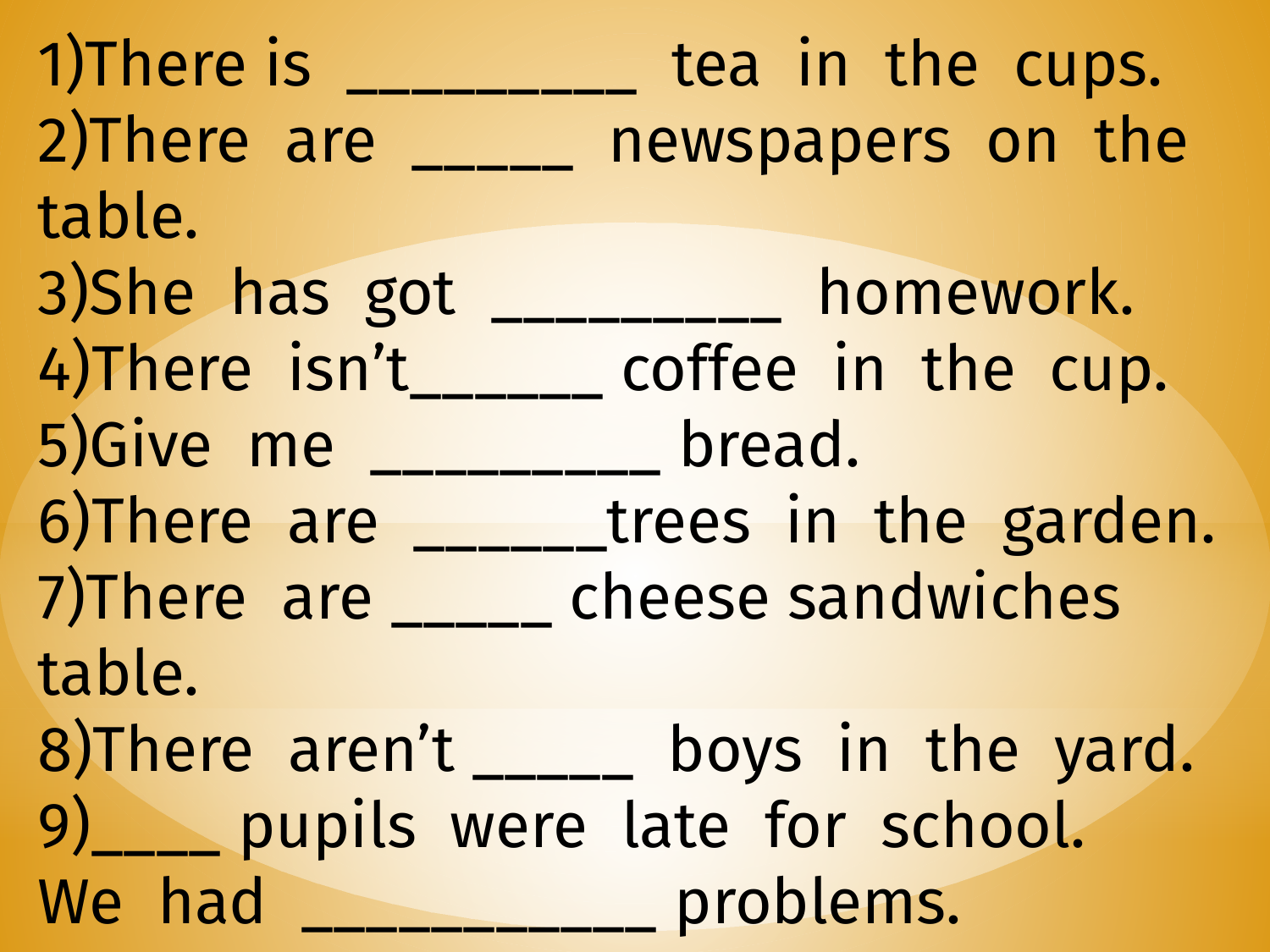

1)There is  _________  tea  in  the  cups.
2)There  are  _____  newspapers  on  the  table.
3)She  has  got  _________  homework.
4)There  isn’t______ coffee  in  the  cup.
5)Give  me  _________ bread.
6)There  are  ______trees  in  the  garden.
7)There  are _____ cheese sandwiches table.
8)There  aren’t _____  boys  in  the  yard.
9)____ pupils  were  late  for  school.
We  had  ___________ problems.